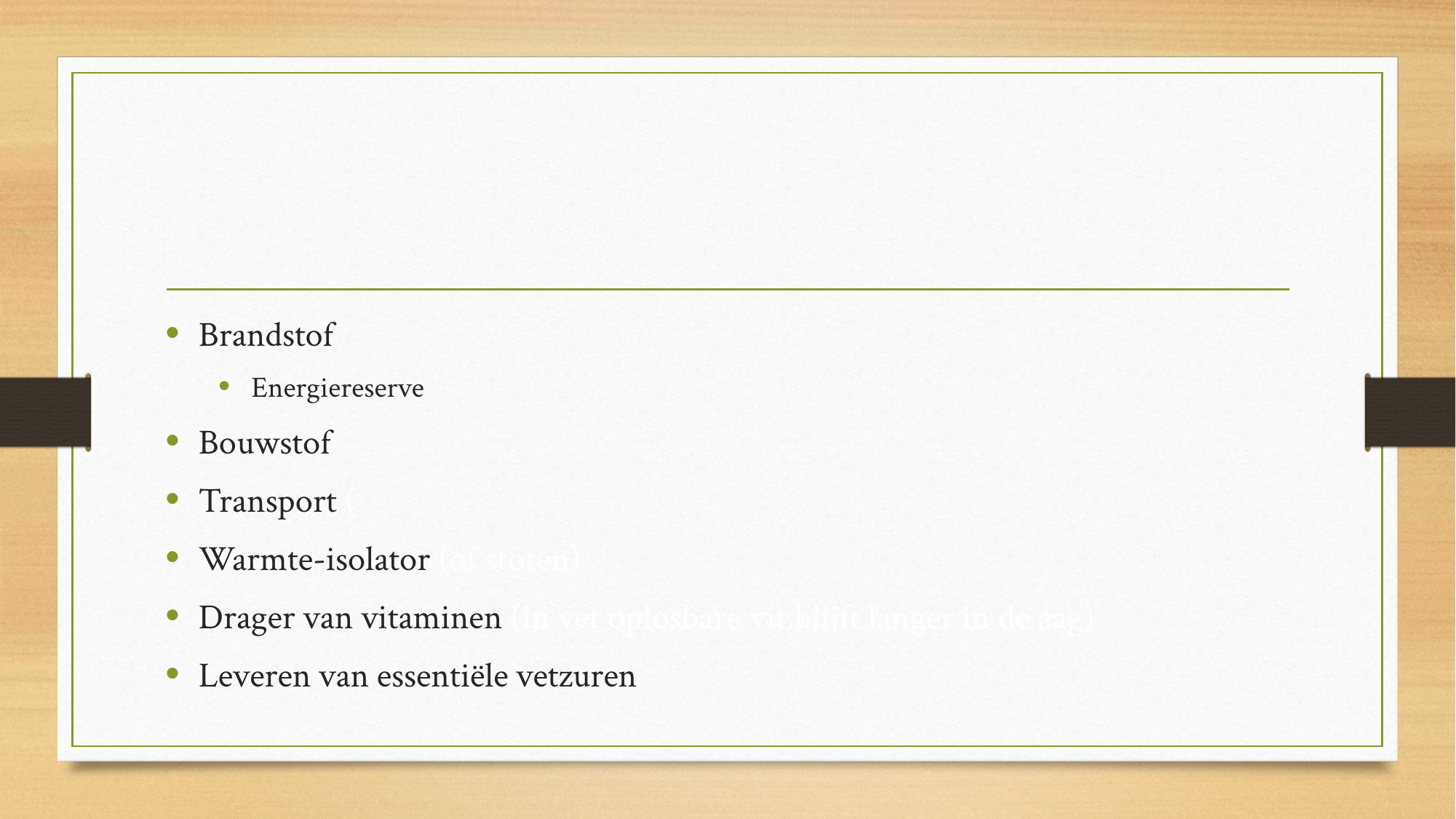

#
Brandstof
Energiereserve
Bouwstof
Transport (
Warmte-isolator (of stoten)
Drager van vitaminen (in vet oplosbare vit.blijft langer in de aag)
Leveren van essentiële vetzuren